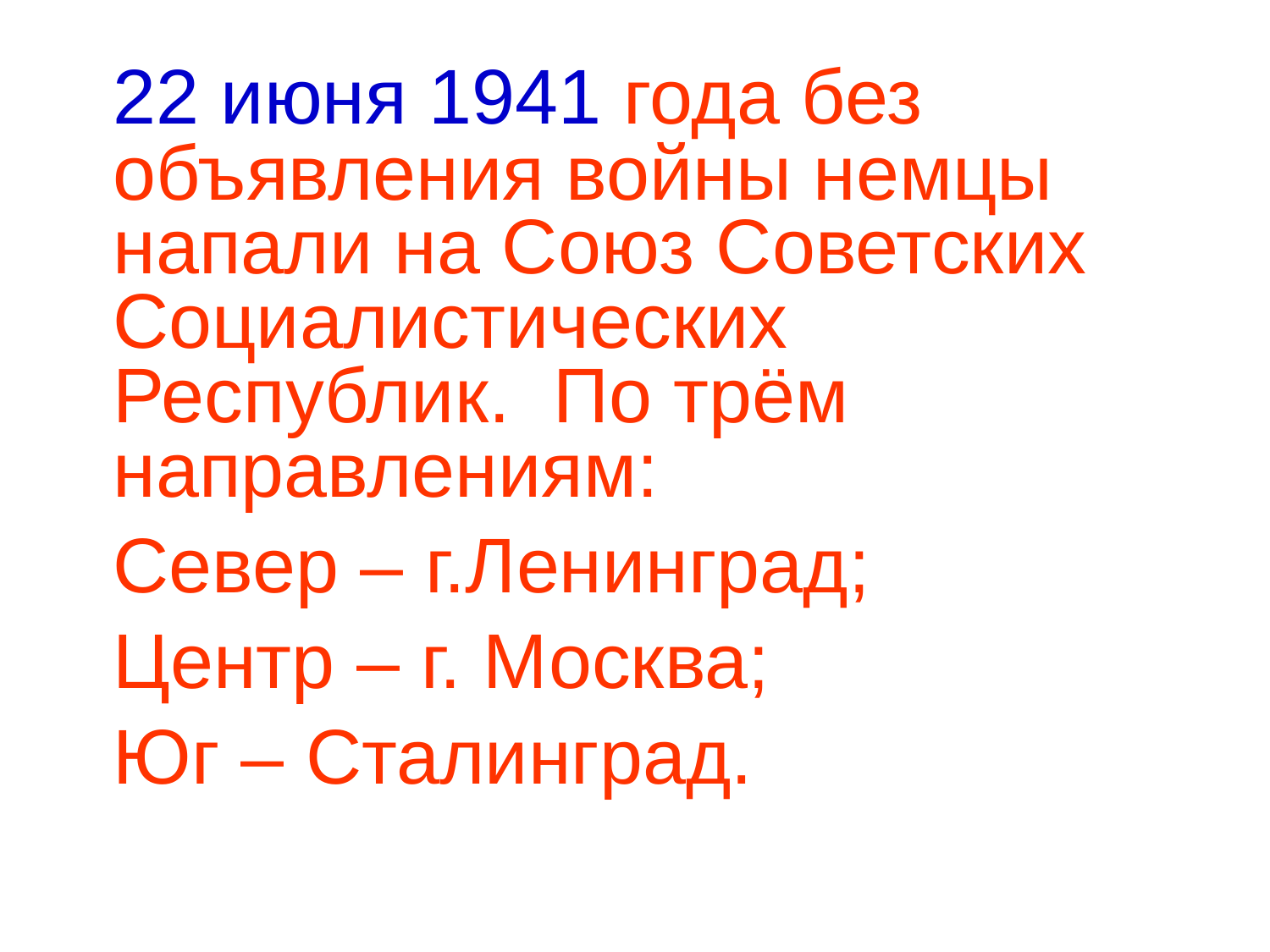

22 июня 1941 года без объявления войны немцы напали на Союз Советских Социалистических Республик.  По трём направлениям:
	Север – г.Ленинград;
	Центр – г. Москва;
	Юг – Сталинград.